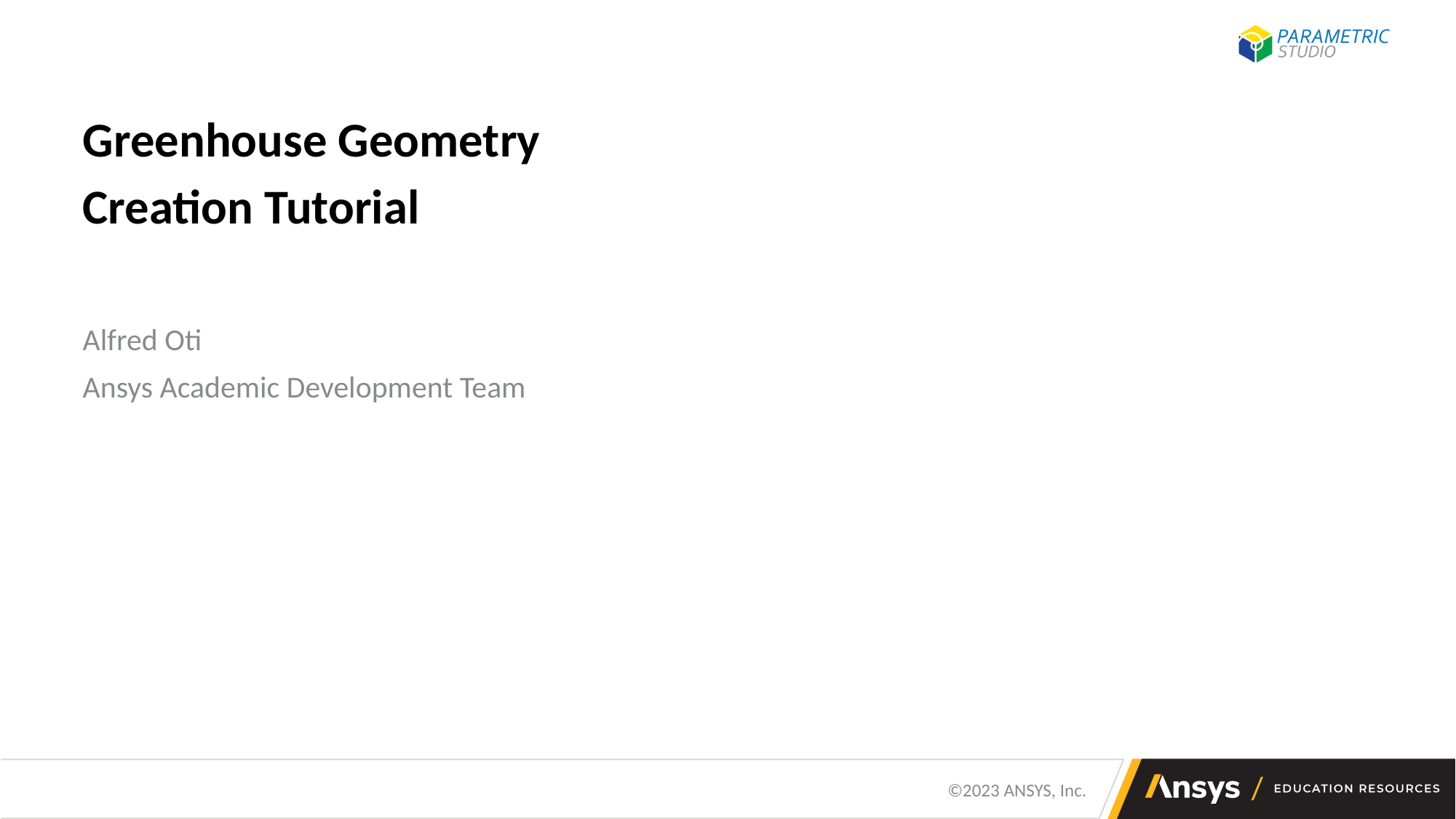

Greenhouse Geometry
Creation Tutorial
Alfred Oti
Ansys Academic Development Team